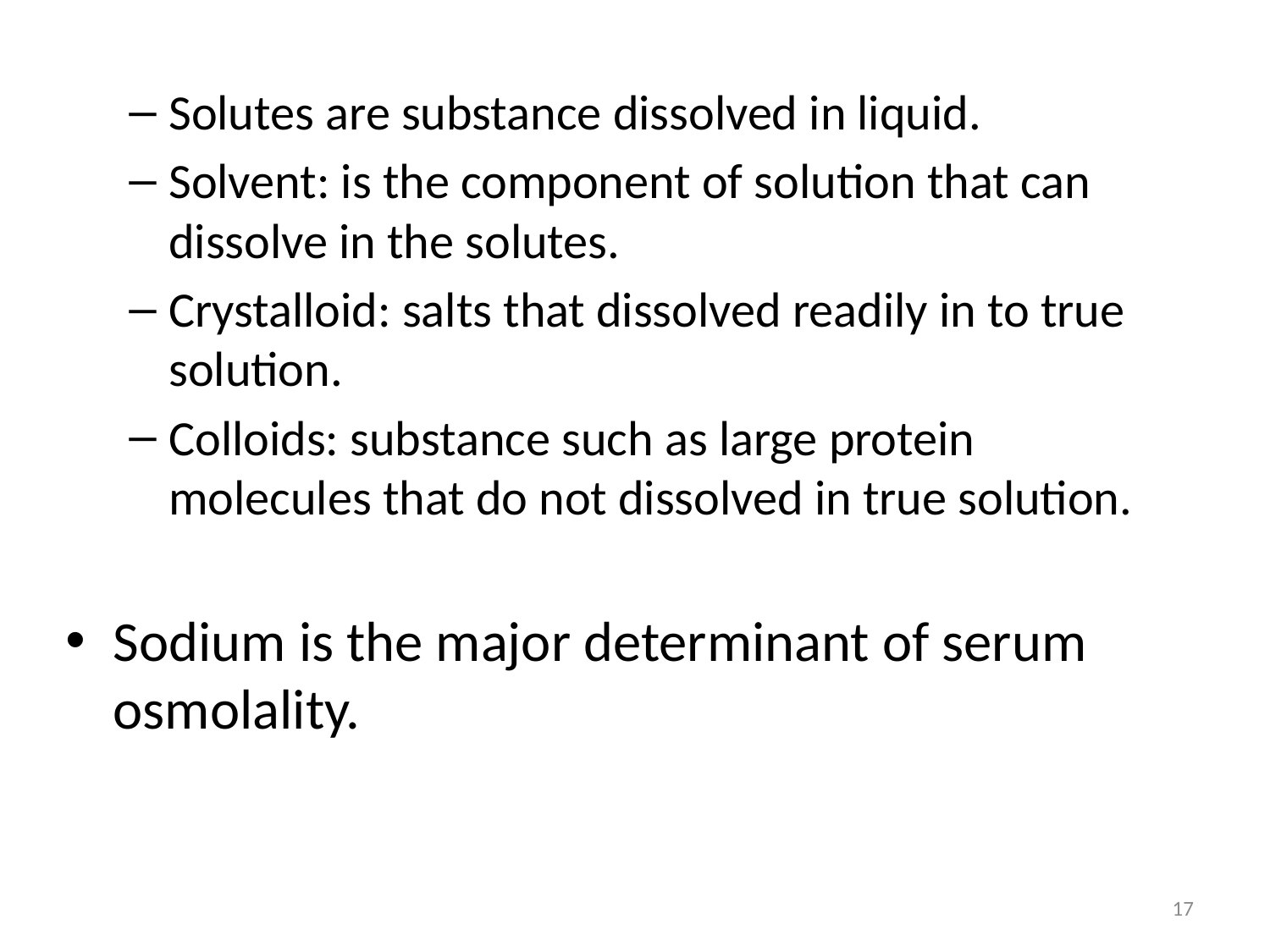

Solutes are substance dissolved in liquid.
Solvent: is the component of solution that can dissolve in the solutes.
Crystalloid: salts that dissolved readily in to true solution.
Colloids: substance such as large protein molecules that do not dissolved in true solution.

Sodium is the major determinant of serum osmolality.
17